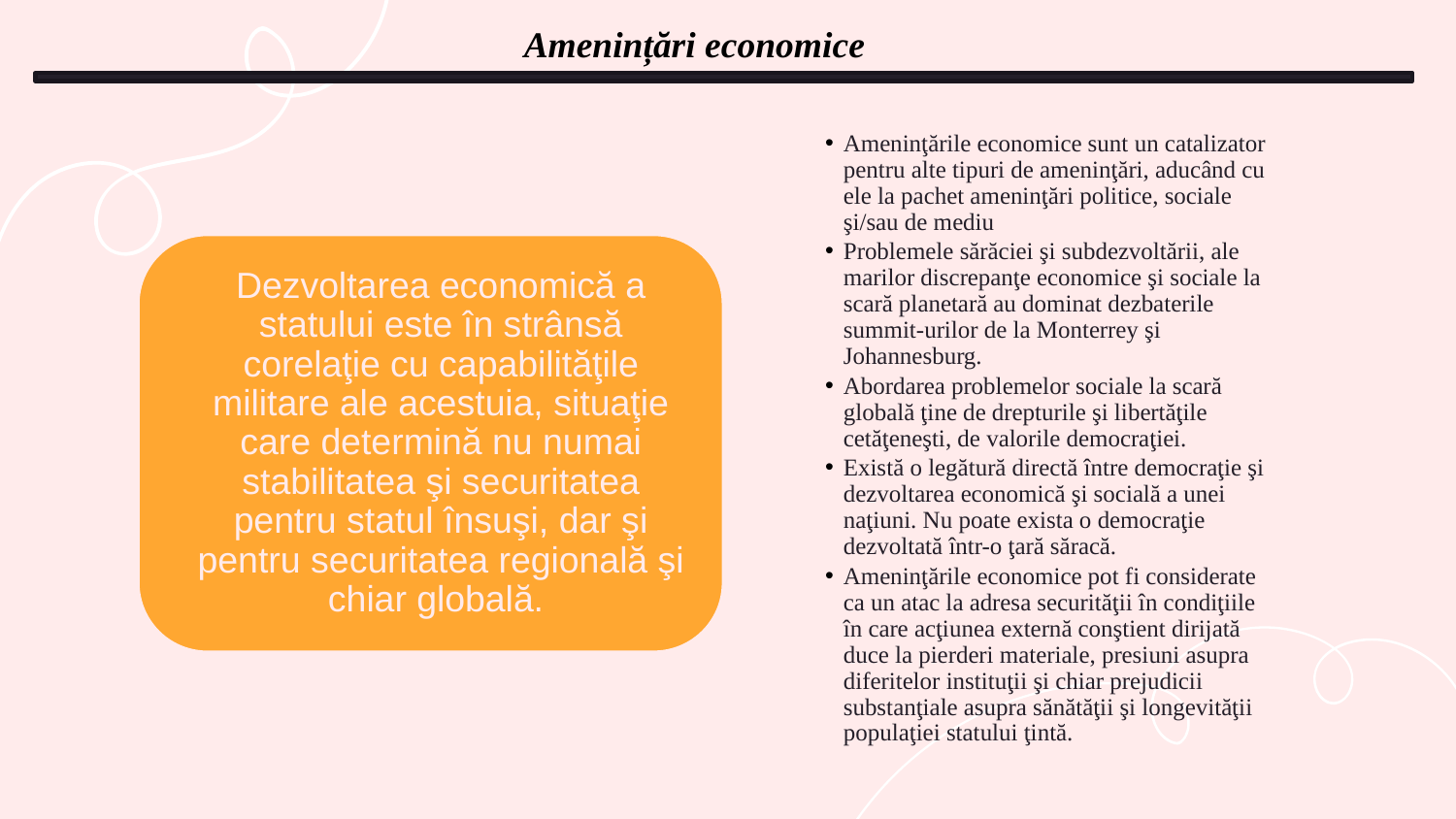

Amenințări economice

Dezvoltarea economică a statului este în strânsă corelaţie cu capabilităţile militare ale acestuia, situaţie care determină nu numai stabilitatea şi securitatea pentru statul însuşi, dar şi pentru securitatea regională şi chiar globală.
Ameninţările economice sunt un catalizator pentru alte tipuri de ameninţări, aducând cu ele la pachet ameninţări politice, sociale şi/sau de mediu
Problemele sărăciei şi subdezvoltării, ale marilor discrepanţe economice şi sociale la scară planetară au dominat dezbaterile summit-urilor de la Monterrey şi Johannesburg.
Abordarea problemelor sociale la scară globală ţine de drepturile şi libertăţile cetăţeneşti, de valorile democraţiei.
Există o legătură directă între democraţie şi dezvoltarea economică şi socială a unei naţiuni. Nu poate exista o democraţie dezvoltată într-o ţară săracă.
Ameninţările economice pot fi considerate ca un atac la adresa securităţii în condiţiile în care acţiunea externă conştient dirijată duce la pierderi materiale, presiuni asupra diferitelor instituţii şi chiar prejudicii substanţiale asupra sănătăţii şi longevităţii populaţiei statului ţintă.